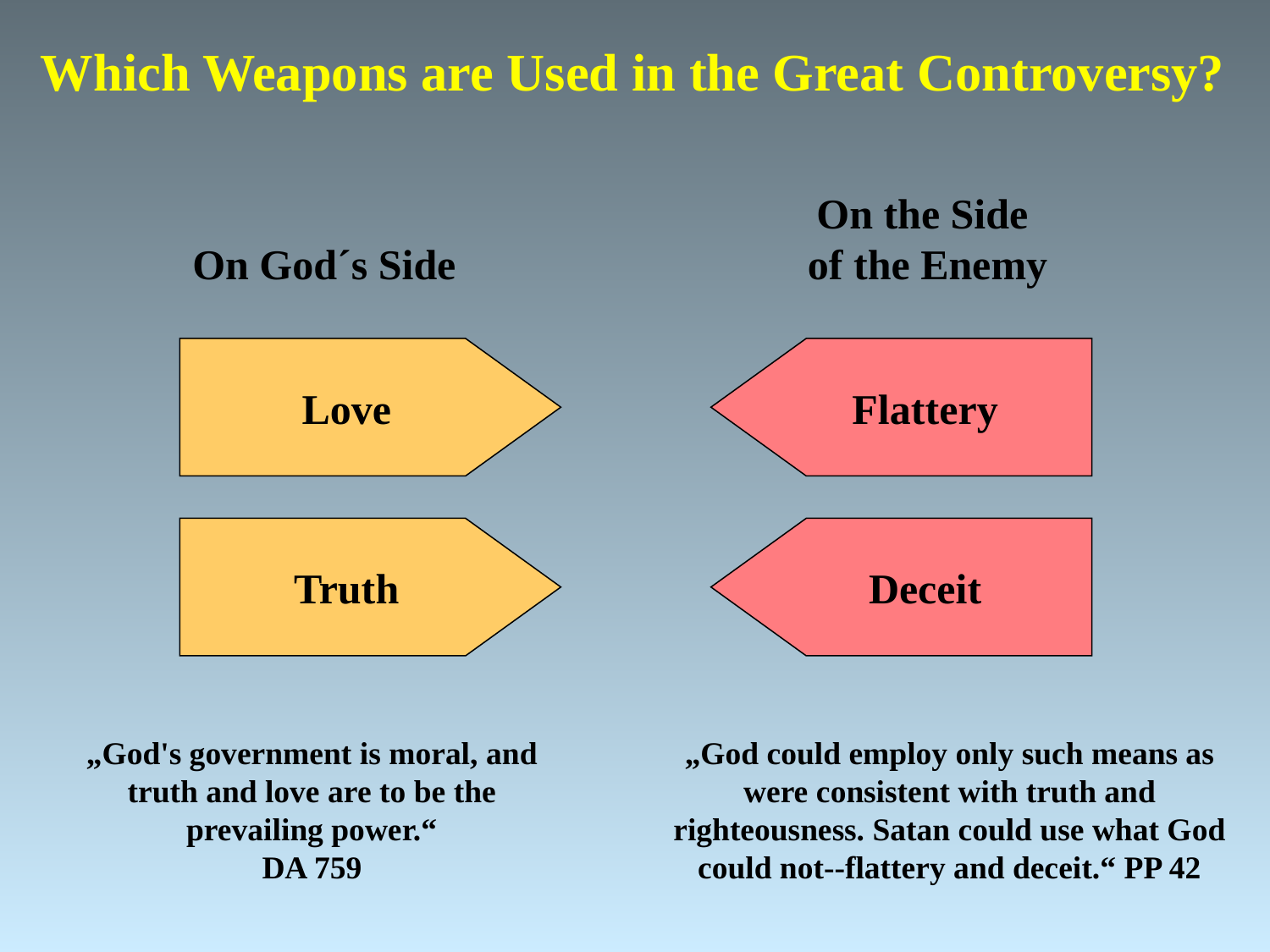

Which Weapons are Used in the Great Controversy?
On the Side
of the Enemy
On God´s Side
Love
Flattery
Truth
Deceit
„God's government is moral, and truth and love are to be the prevailing power.“
DA 759
„God could employ only such means as were consistent with truth and righteousness. Satan could use what God could not--flattery and deceit.“ PP 42